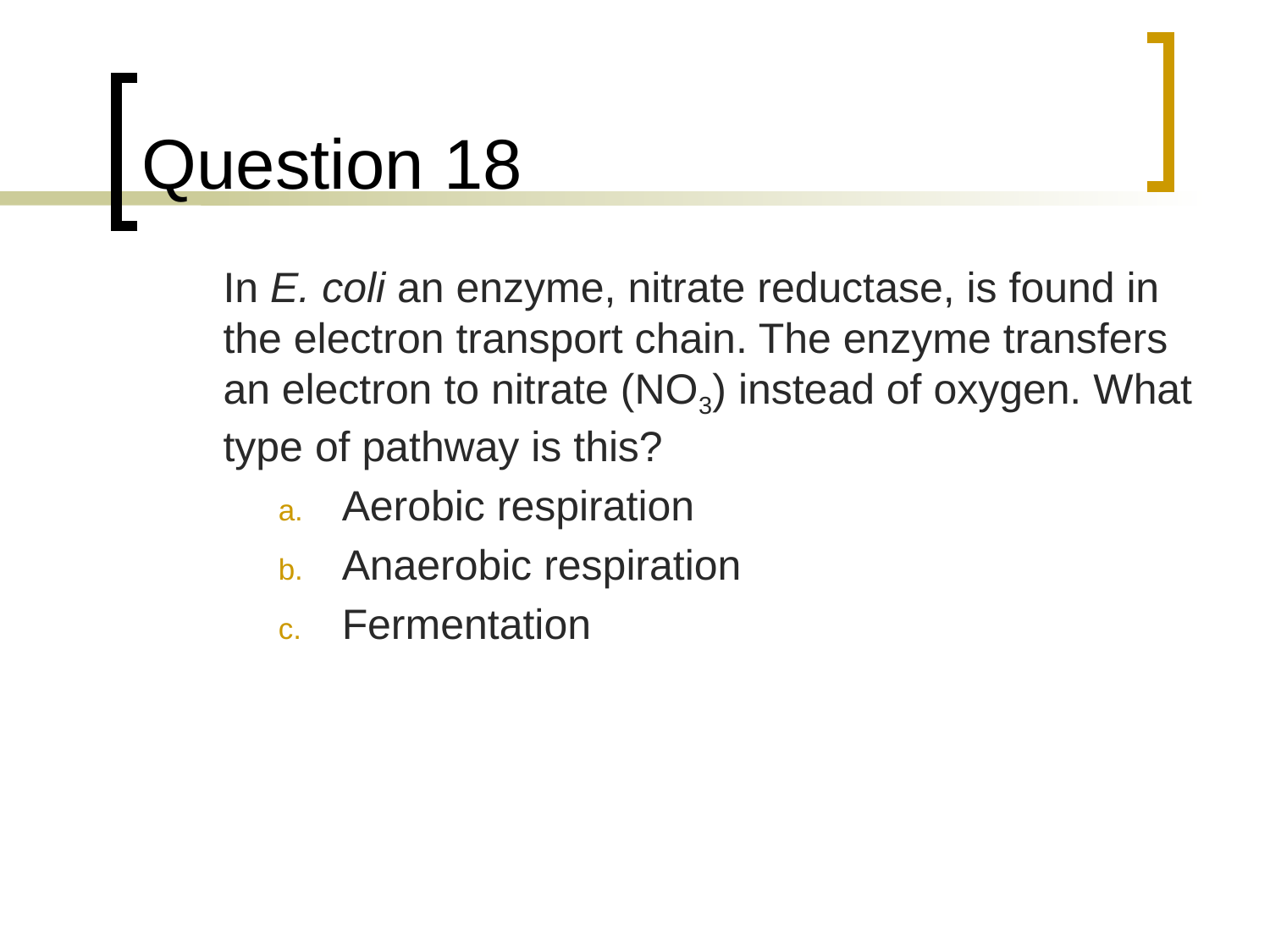

# Question 18
	In E. coli an enzyme, nitrate reductase, is found in the electron transport chain. The enzyme transfers an electron to nitrate (NO3) instead of oxygen. What type of pathway is this?
Aerobic respiration
Anaerobic respiration
Fermentation